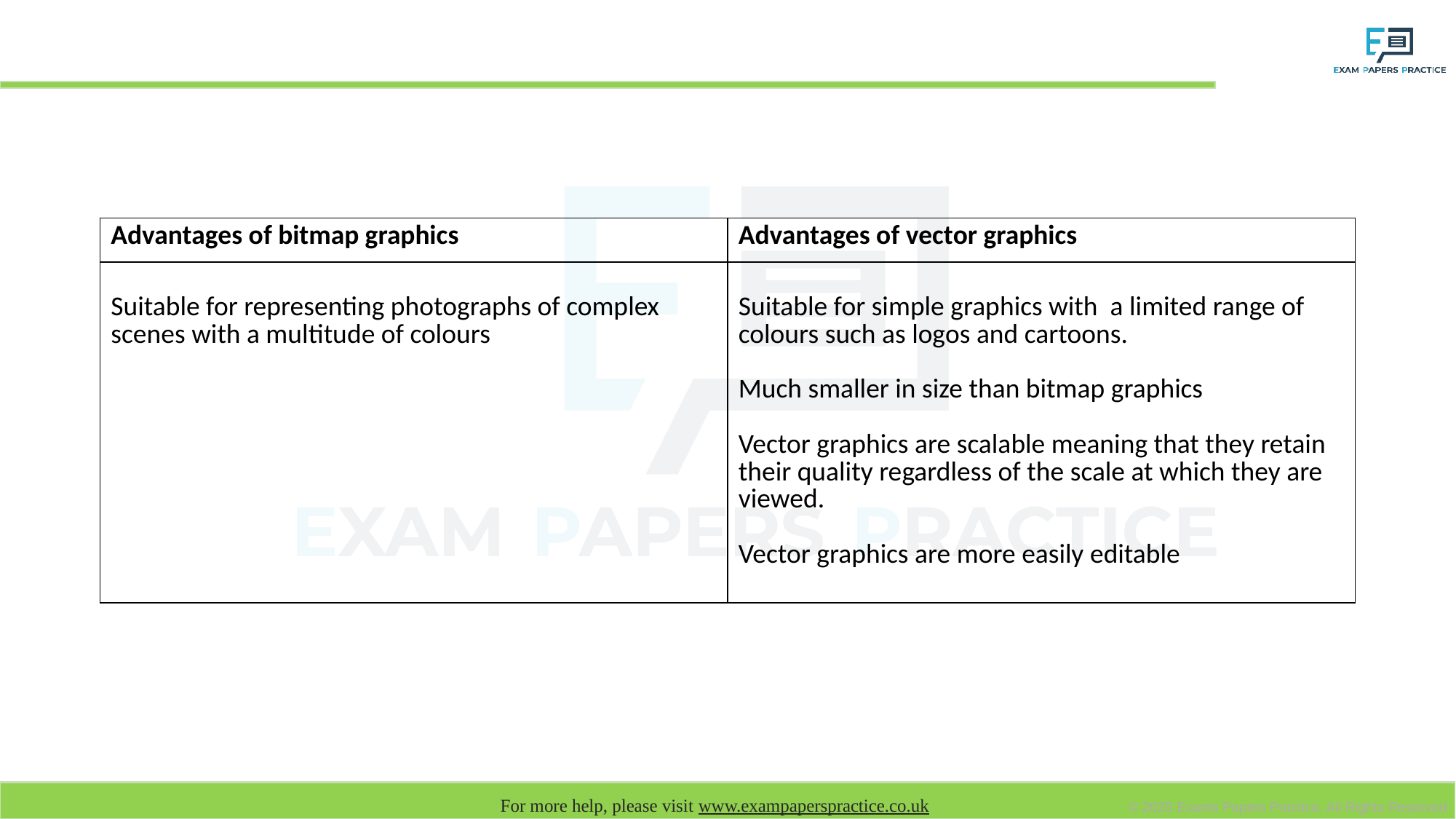

# Plenary: complete the table below
| Advantages of bitmap graphics | Advantages of vector graphics |
| --- | --- |
| Suitable for representing photographs of complex scenes with a multitude of colours | Suitable for simple graphics with a limited range of colours such as logos and cartoons. Much smaller in size than bitmap graphics Vector graphics are scalable meaning that they retain their quality regardless of the scale at which they are viewed. Vector graphics are more easily editable |